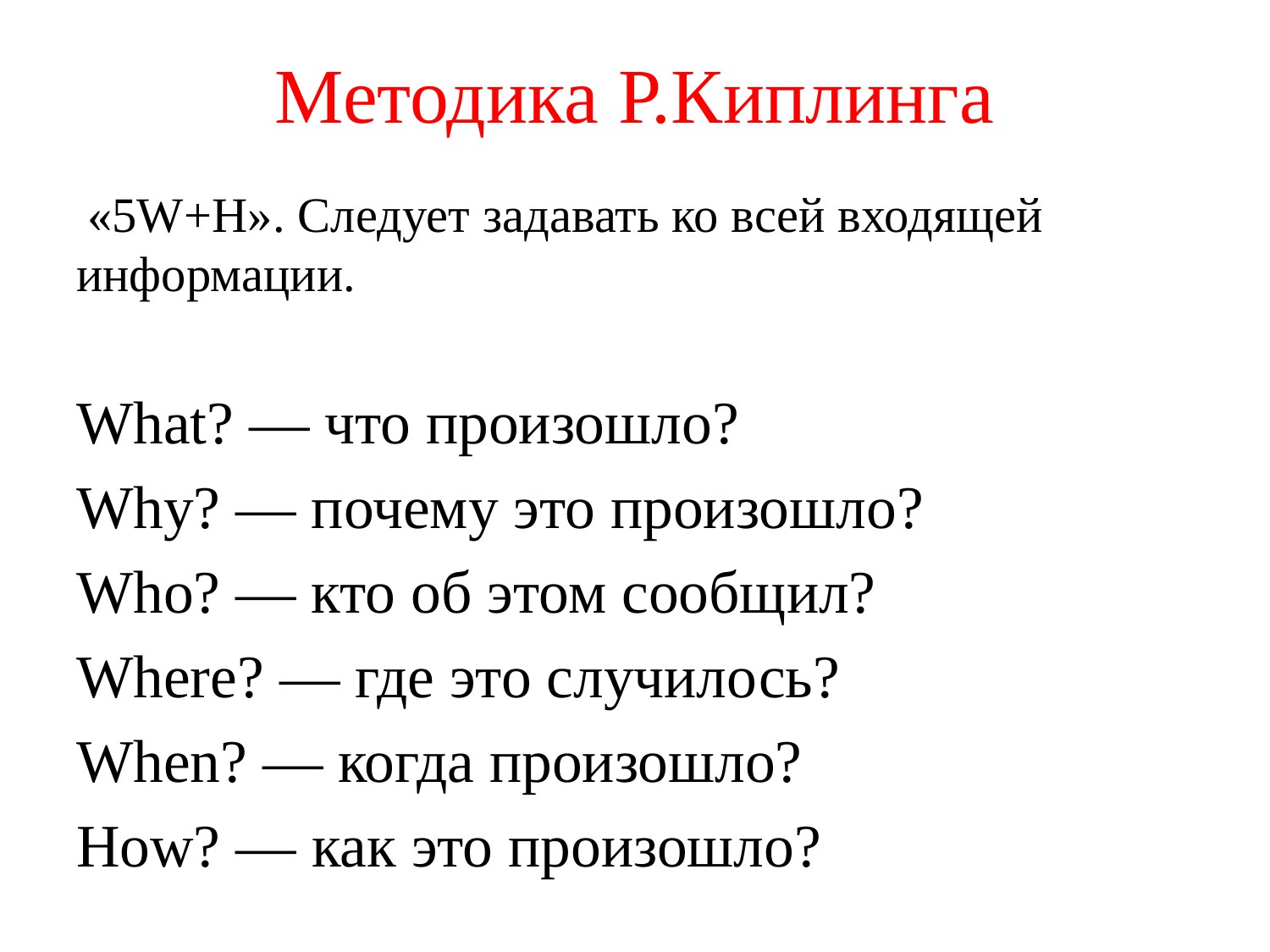

# Методика Р.Киплинга
 «5W+H». Следует задавать ко всей входящей информации.

What? — что произошло?
Why? — почему это произошло?
Who? — кто об этом сообщил?
Where? — где это случилось?
When? — когда произошло?
How? — как это произошло?